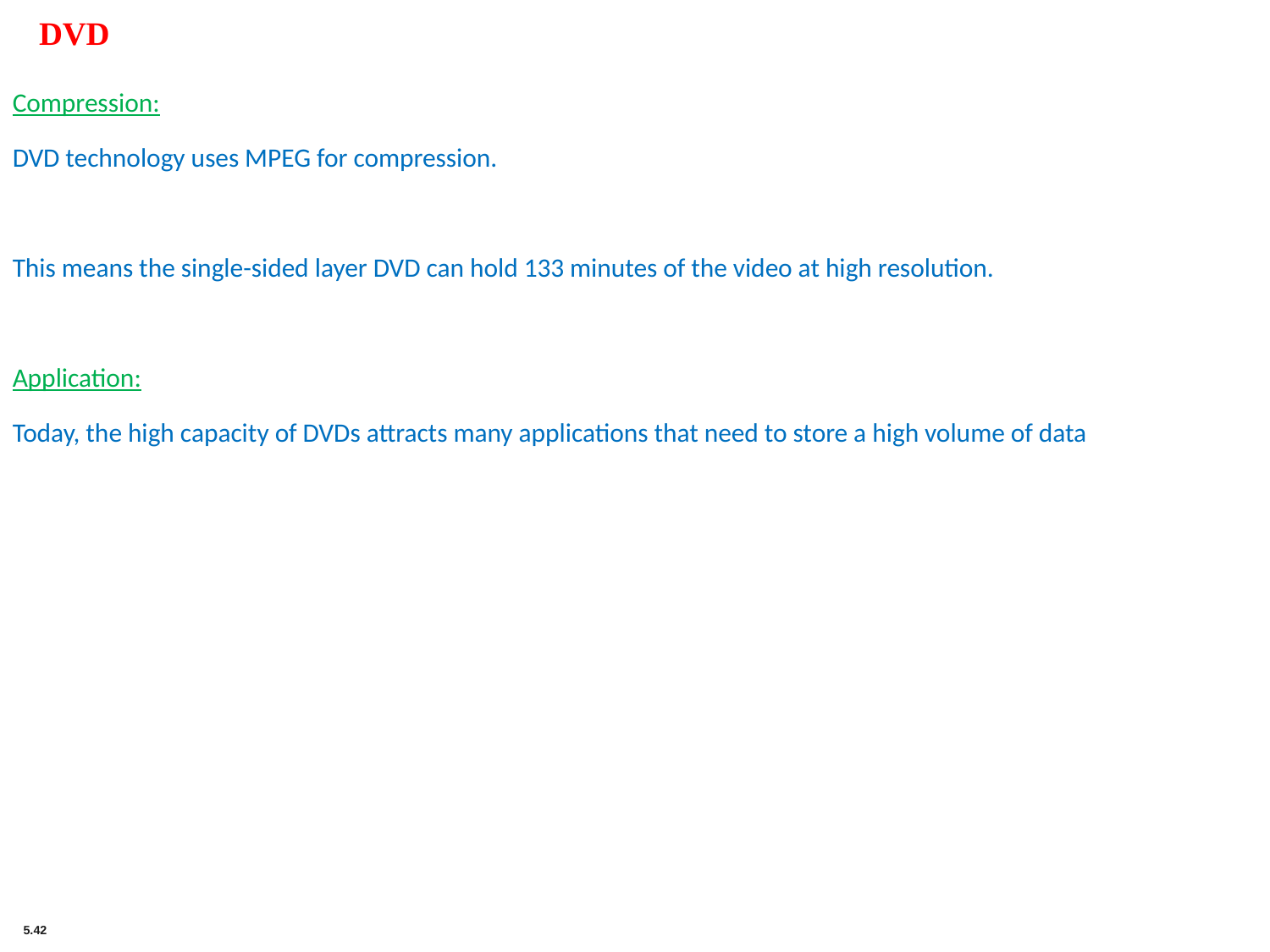

DVD
Compression:
DVD technology uses MPEG for compression.

This means the single-sided layer DVD can hold 133 minutes of the video at high resolution.

Application:
Today, the high capacity of DVDs attracts many applications that need to store a high volume of data

5.42